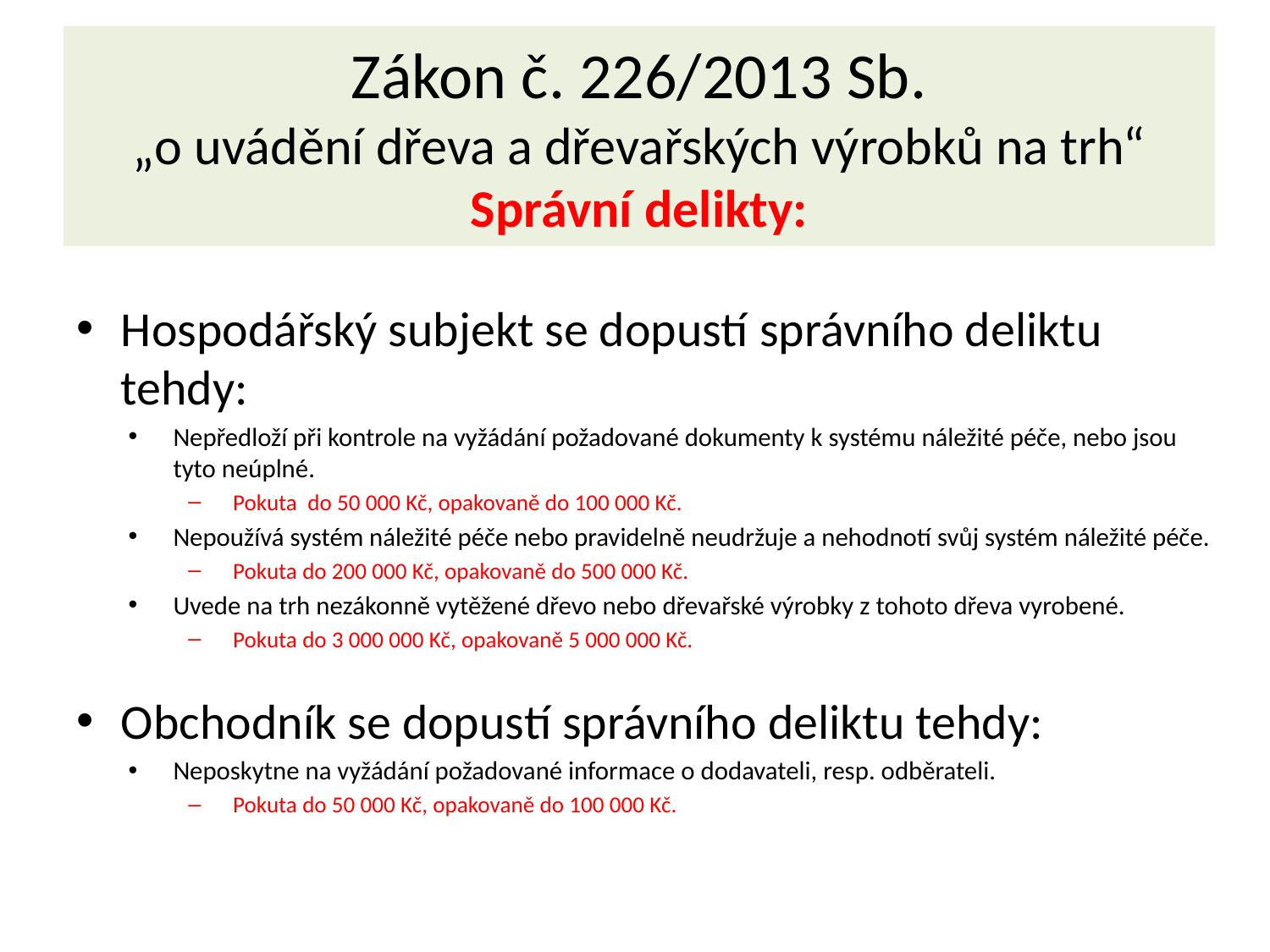

# Zákon č. 226/2013 Sb. „o uvádění dřeva a dřevařských výrobků na trh“ Správní delikty:

Hospodářský subjekt se dopustí správního deliktu tehdy:
Nepředloží při kontrole na vyžádání požadované dokumenty k systému náležité péče, nebo jsou tyto neúplné.
Pokuta  do 50 000 Kč, opakovaně do 100 000 Kč.
Nepoužívá systém náležité péče nebo pravidelně neudržuje a nehodnotí svůj systém náležité péče.
Pokuta do 200 000 Kč, opakovaně do 500 000 Kč.
Uvede na trh nezákonně vytěžené dřevo nebo dřevařské výrobky z tohoto dřeva vyrobené.
Pokuta do 3 000 000 Kč, opakovaně 5 000 000 Kč.

Obchodník se dopustí správního deliktu tehdy:
Neposkytne na vyžádání požadované informace o dodavateli, resp. odběrateli.
Pokuta do 50 000 Kč, opakovaně do 100 000 Kč.